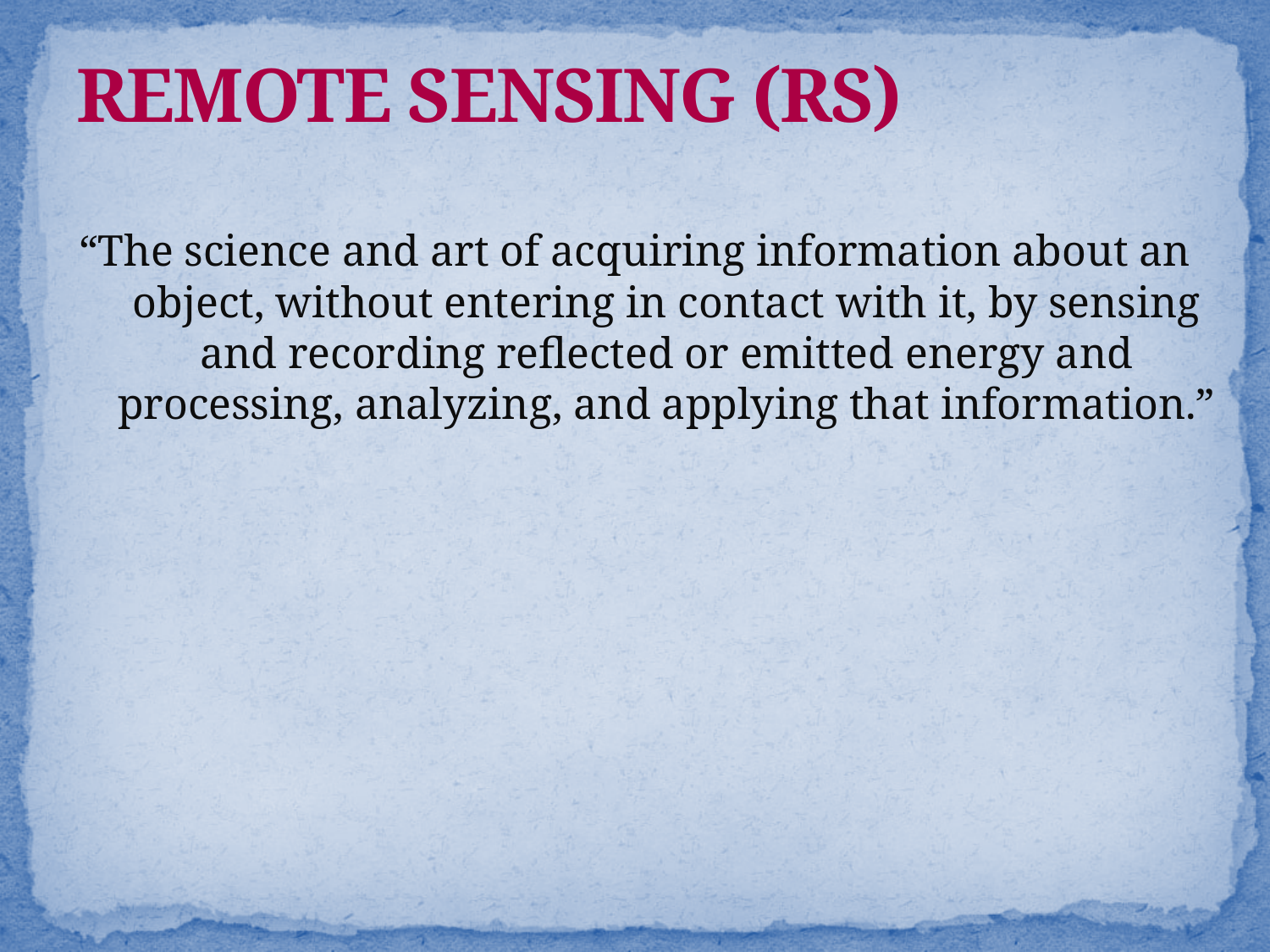

REMOTE SENSING (RS)

“The science and art of acquiring information about an object, without entering in contact with it, by sensing and recording reflected or emitted energy and processing, analyzing, and applying that information.”